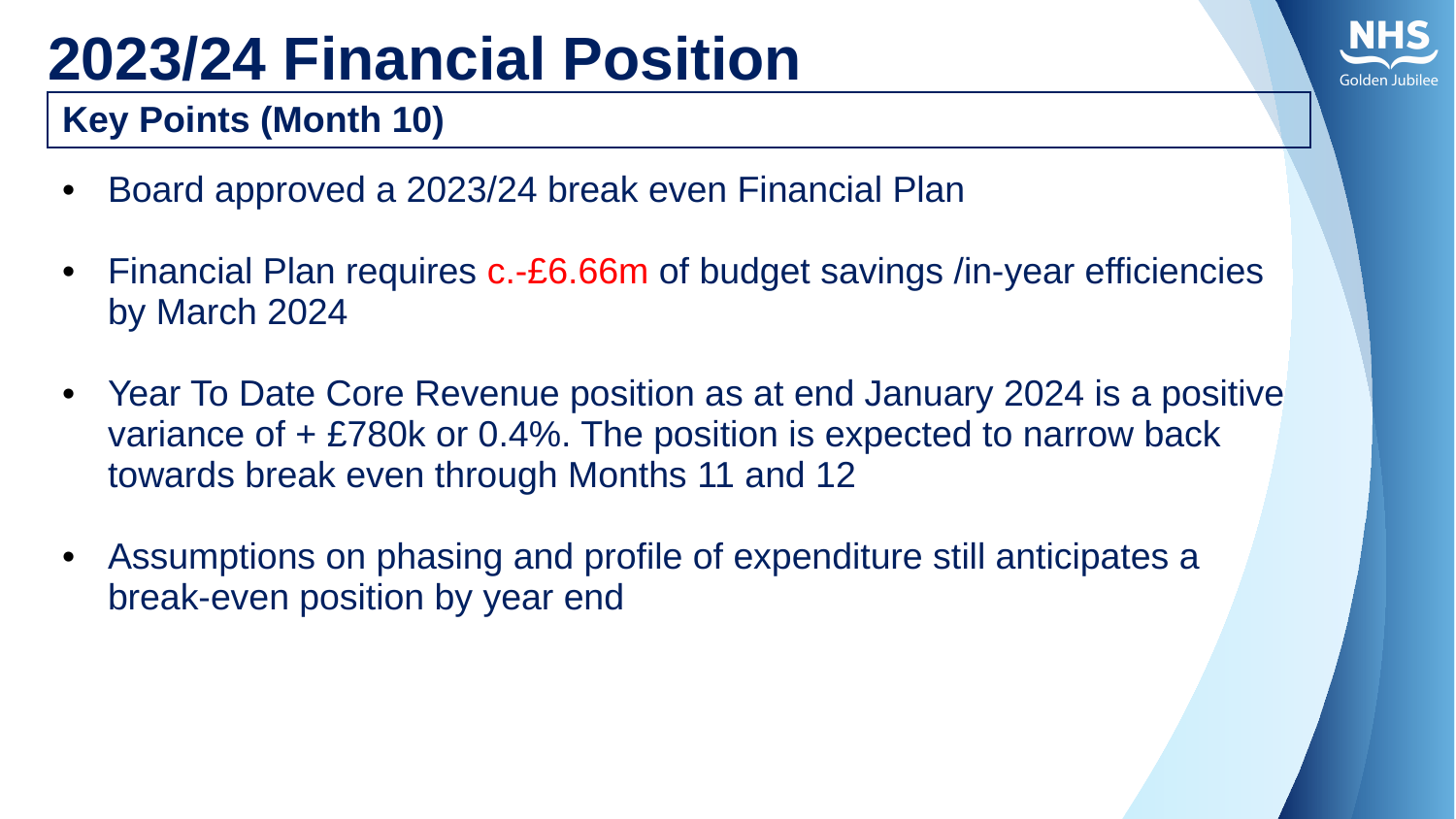

# 2023/24 Financial Position
| Key Points (Month 10) |
| --- |
| Board approved a 2023/24 break even Financial Plan Financial Plan requires c.-£6.66m of budget savings /in-year efficiencies by March 2024 Year To Date Core Revenue position as at end January 2024 is a positive variance of + £780k or 0.4%. The position is expected to narrow back towards break even through Months 11 and 12 Assumptions on phasing and profile of expenditure still anticipates a break-even position by year end |
| --- |